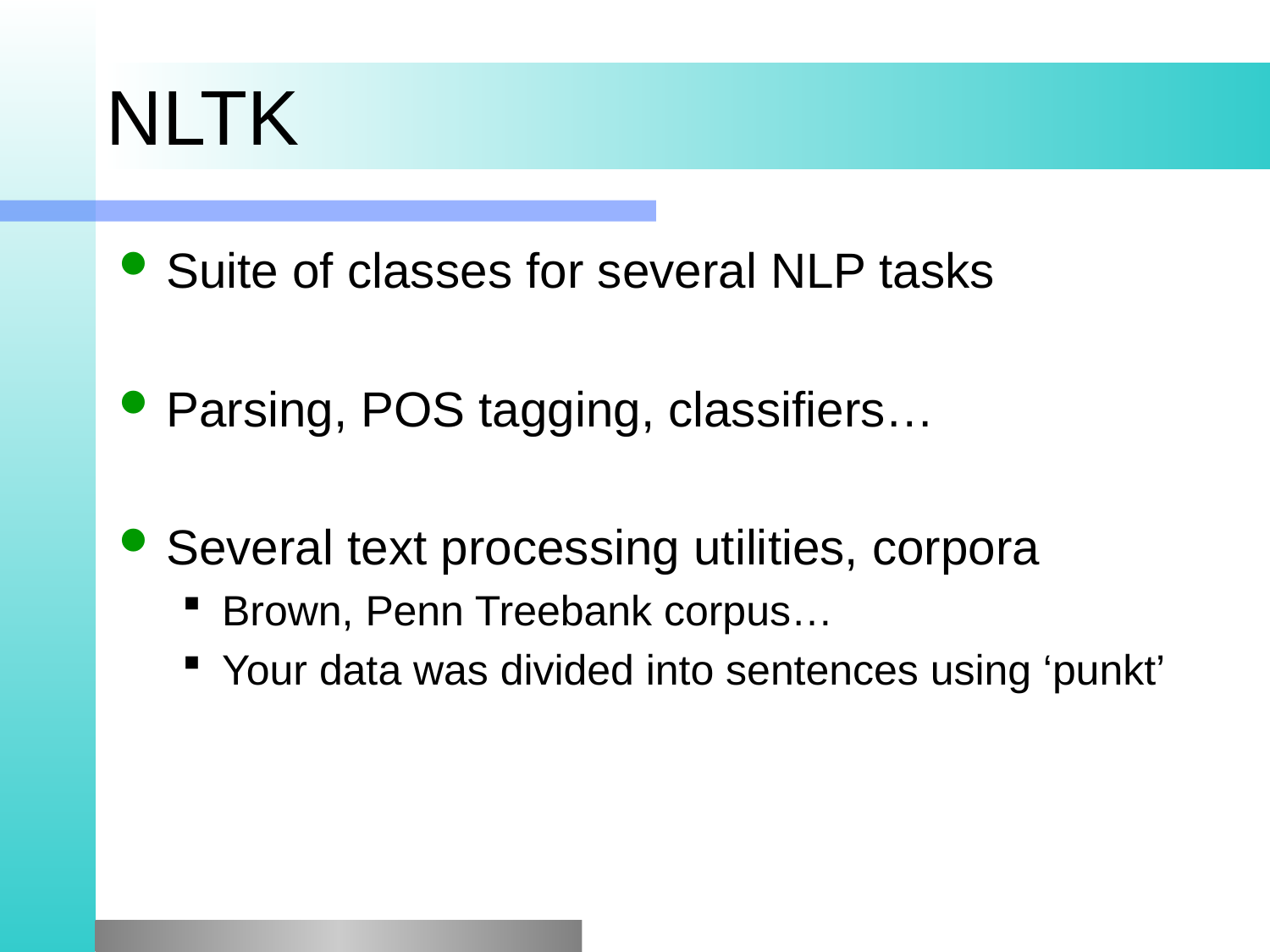

# NLTK
Suite of classes for several NLP tasks

Parsing, POS tagging, classifiers…

Several text processing utilities, corpora
Brown, Penn Treebank corpus…
Your data was divided into sentences using ‘punkt’